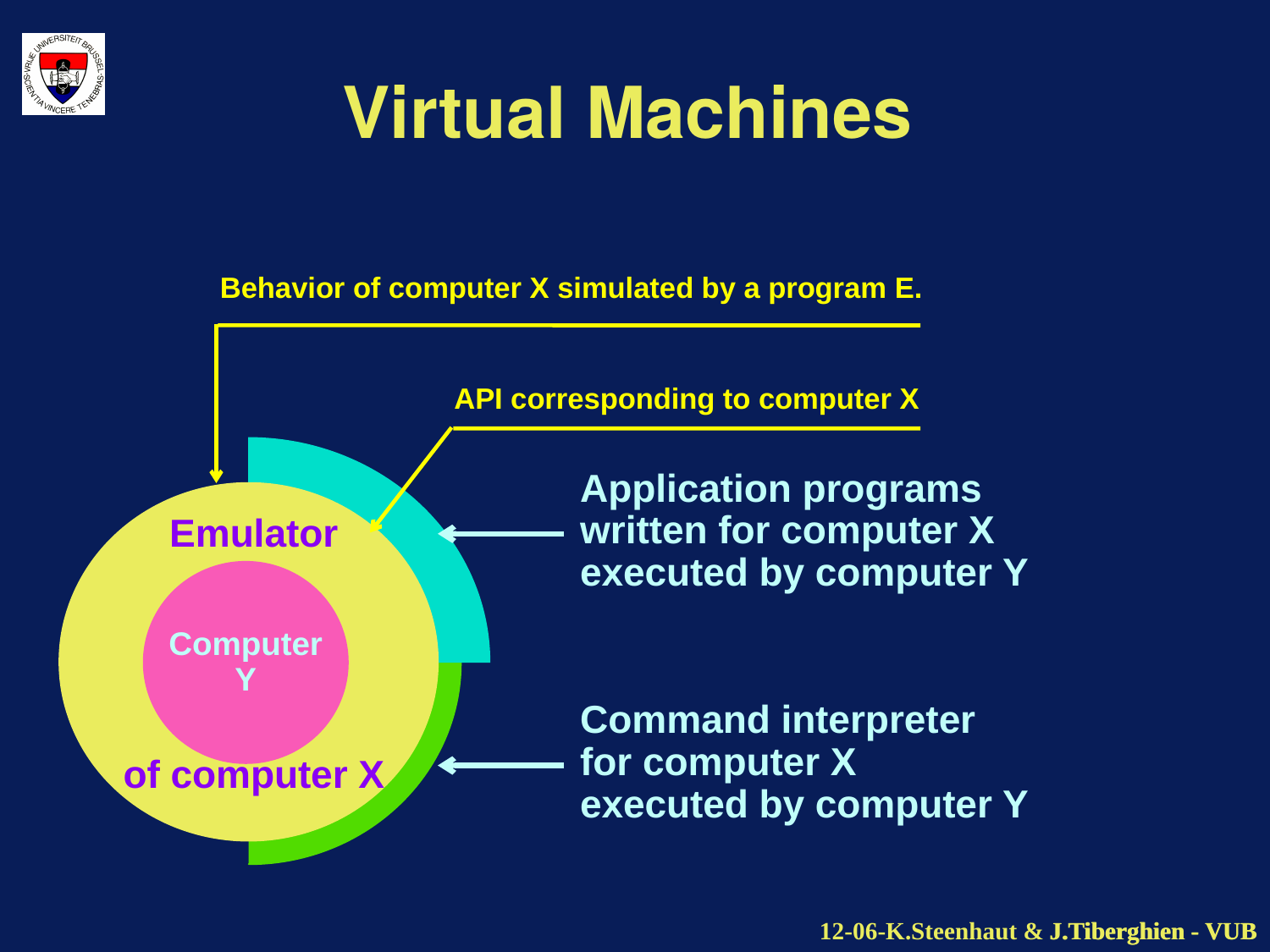

# Virtual Machines
Behavior of computer X simulated by a program E.

API corresponding to computer X

Application programs
written for computer X
executed by computer Y

Emulator
Computer
Y

Command interpreter
for computer X
executed by computer Y
of computer X